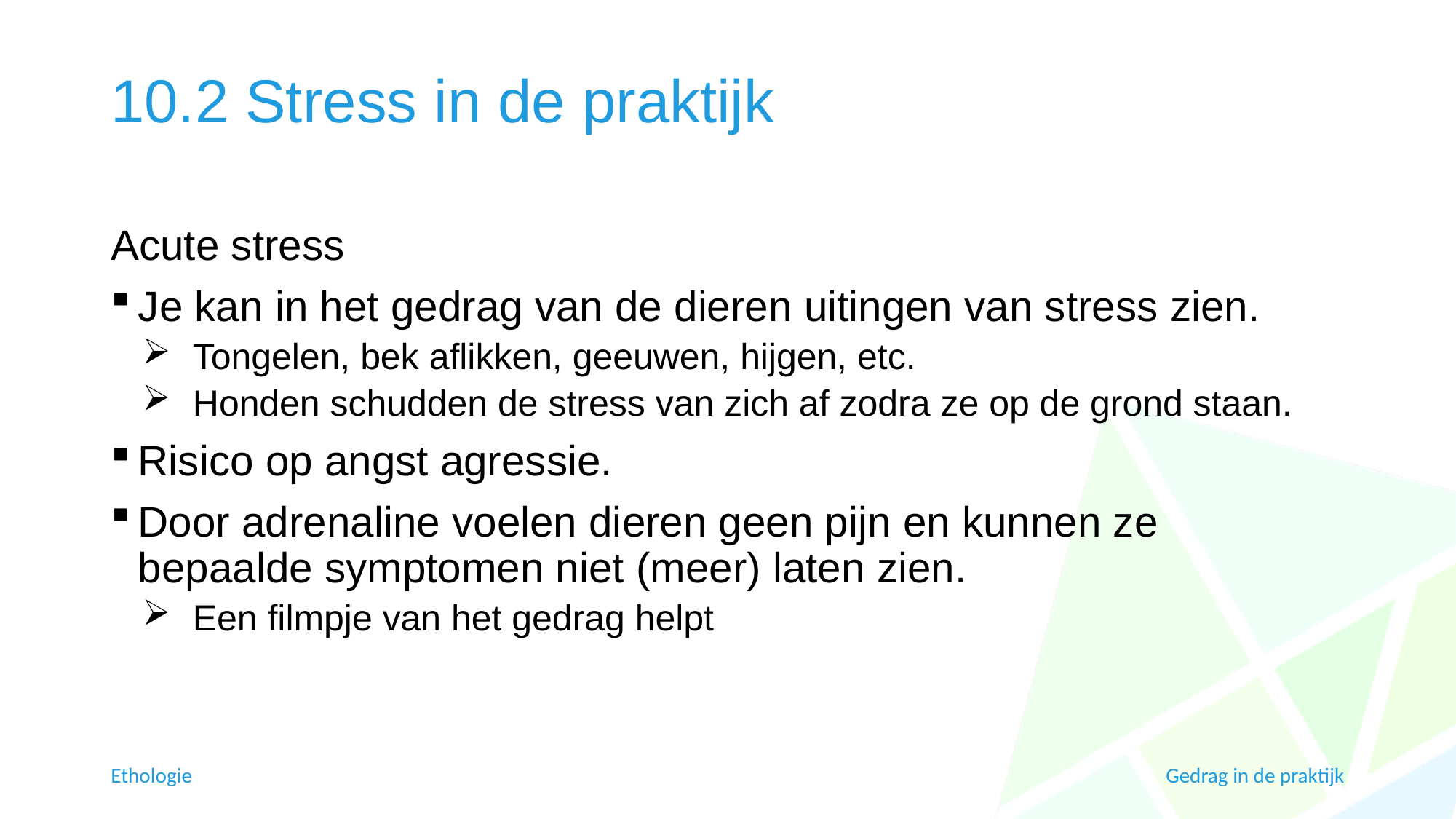

# 10.2 Stress in de praktijk
Acute stress
Je kan in het gedrag van de dieren uitingen van stress zien.
Tongelen, bek aflikken, geeuwen, hijgen, etc.
Honden schudden de stress van zich af zodra ze op de grond staan.
Risico op angst agressie.
Door adrenaline voelen dieren geen pijn en kunnen ze bepaalde symptomen niet (meer) laten zien.
Een filmpje van het gedrag helpt
Ethologie
Gedrag in de praktijk